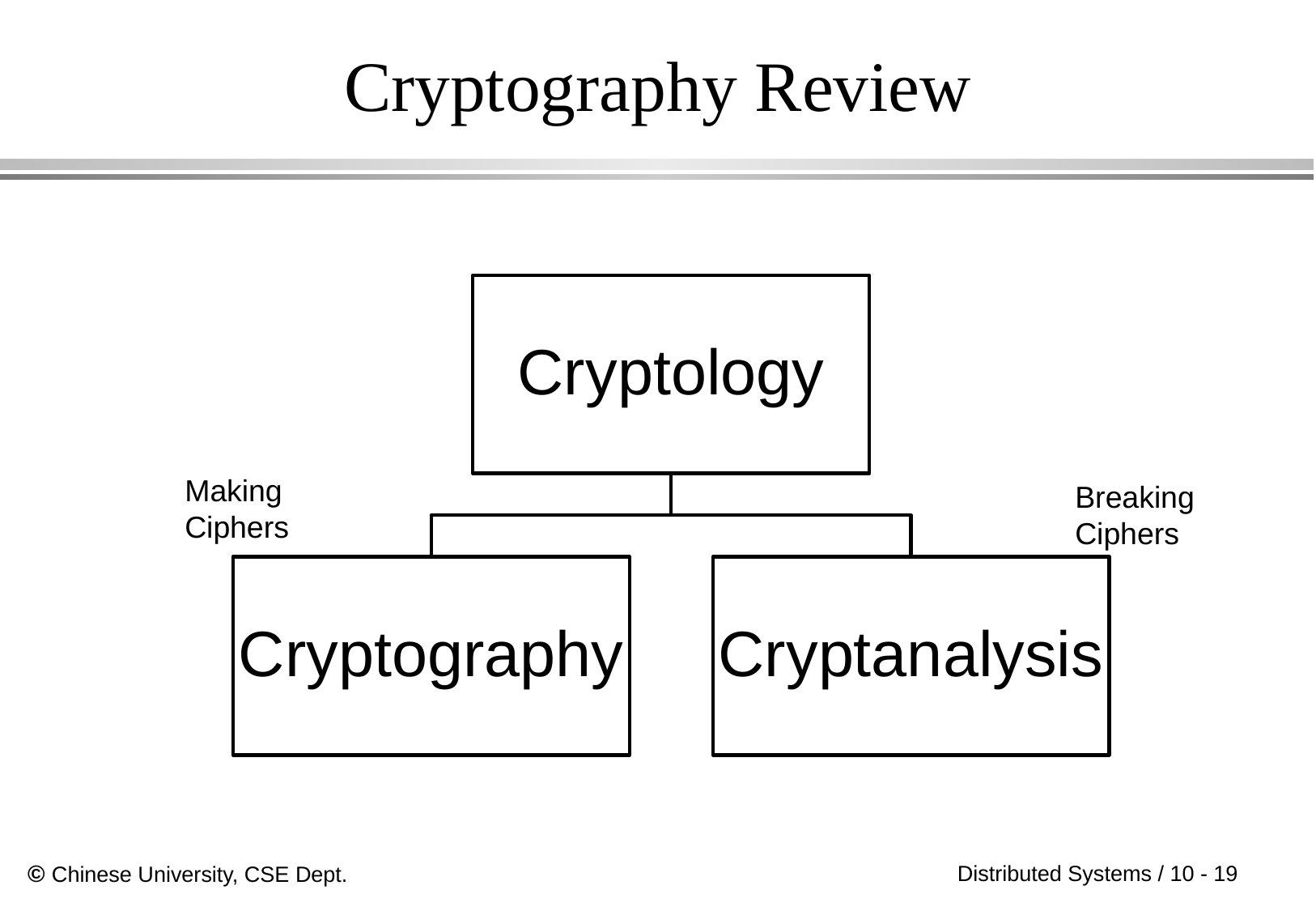

# Cryptography Review
Cryptology
Cryptography
Cryptanalysis
Making
Ciphers
Breaking
Ciphers